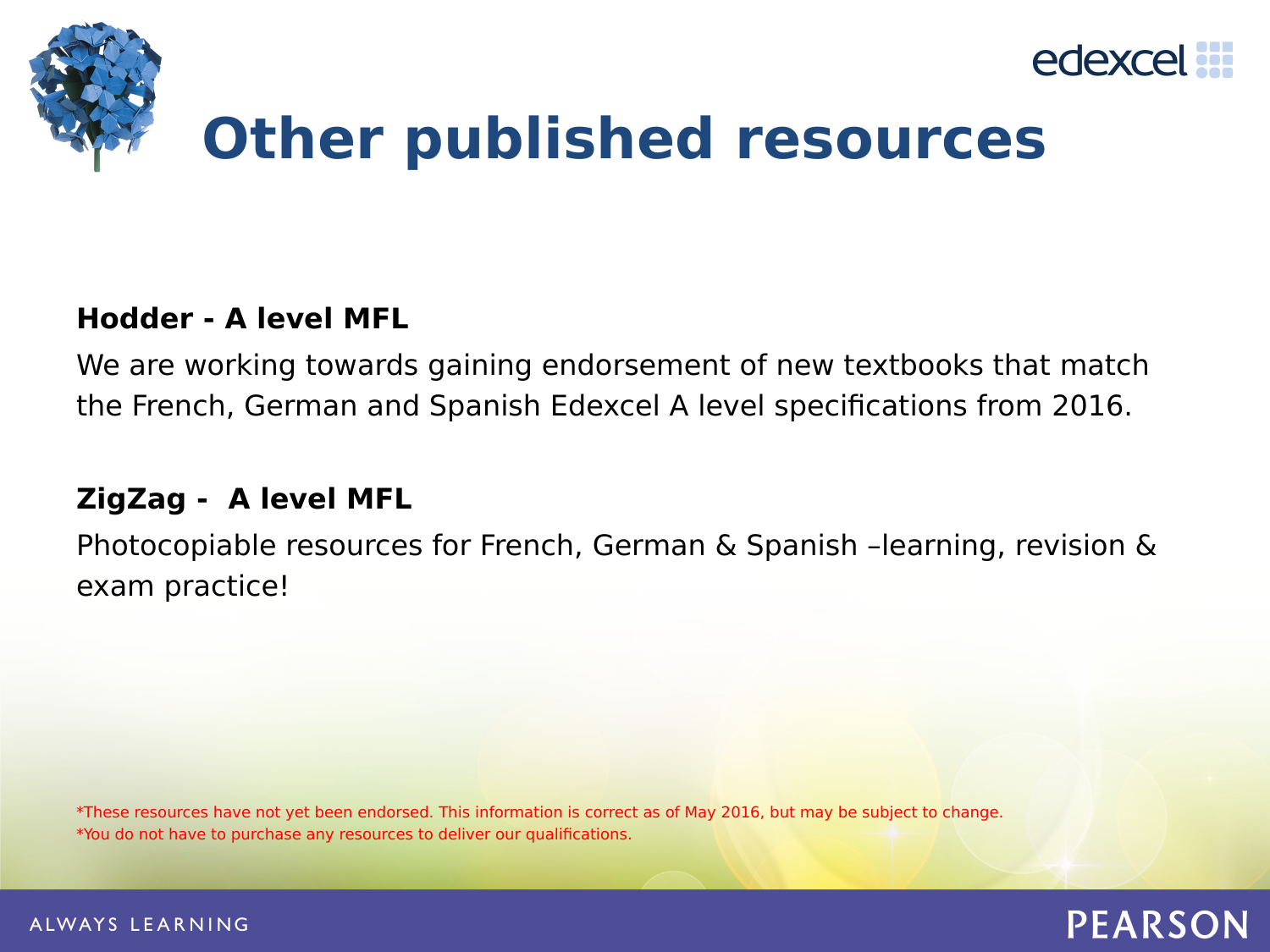

# Other published resources
Hodder - A level MFL
We are working towards gaining endorsement of new textbooks that match the French, German and Spanish Edexcel A level specifications from 2016.

ZigZag -  A level MFL
Photocopiable resources for French, German & Spanish –learning, revision & exam practice!

*These resources have not yet been endorsed. This information is correct as of May 2016, but may be subject to change.
*You do not have to purchase any resources to deliver our qualifications.